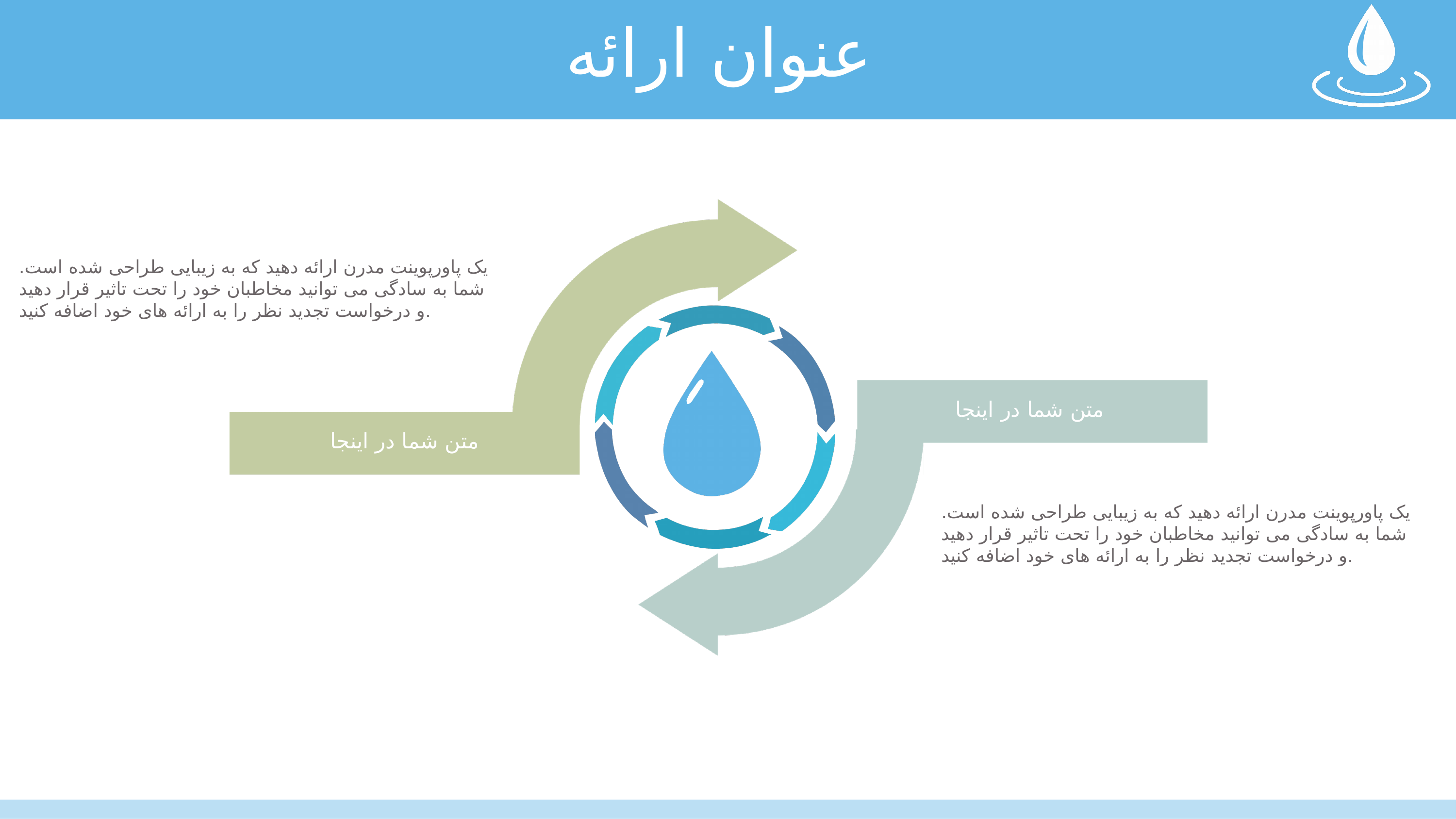

عنوان ارائه

یک پاورپوینت مدرن ارائه دهید که به زیبایی طراحی شده است. شما به سادگی می توانید مخاطبان خود را تحت تاثیر قرار دهید و درخواست تجدید نظر را به ارائه های خود اضافه کنید.

متن شما در اینجا
متن شما در اینجا
یک پاورپوینت مدرن ارائه دهید که به زیبایی طراحی شده است. شما به سادگی می توانید مخاطبان خود را تحت تاثیر قرار دهید و درخواست تجدید نظر را به ارائه های خود اضافه کنید.